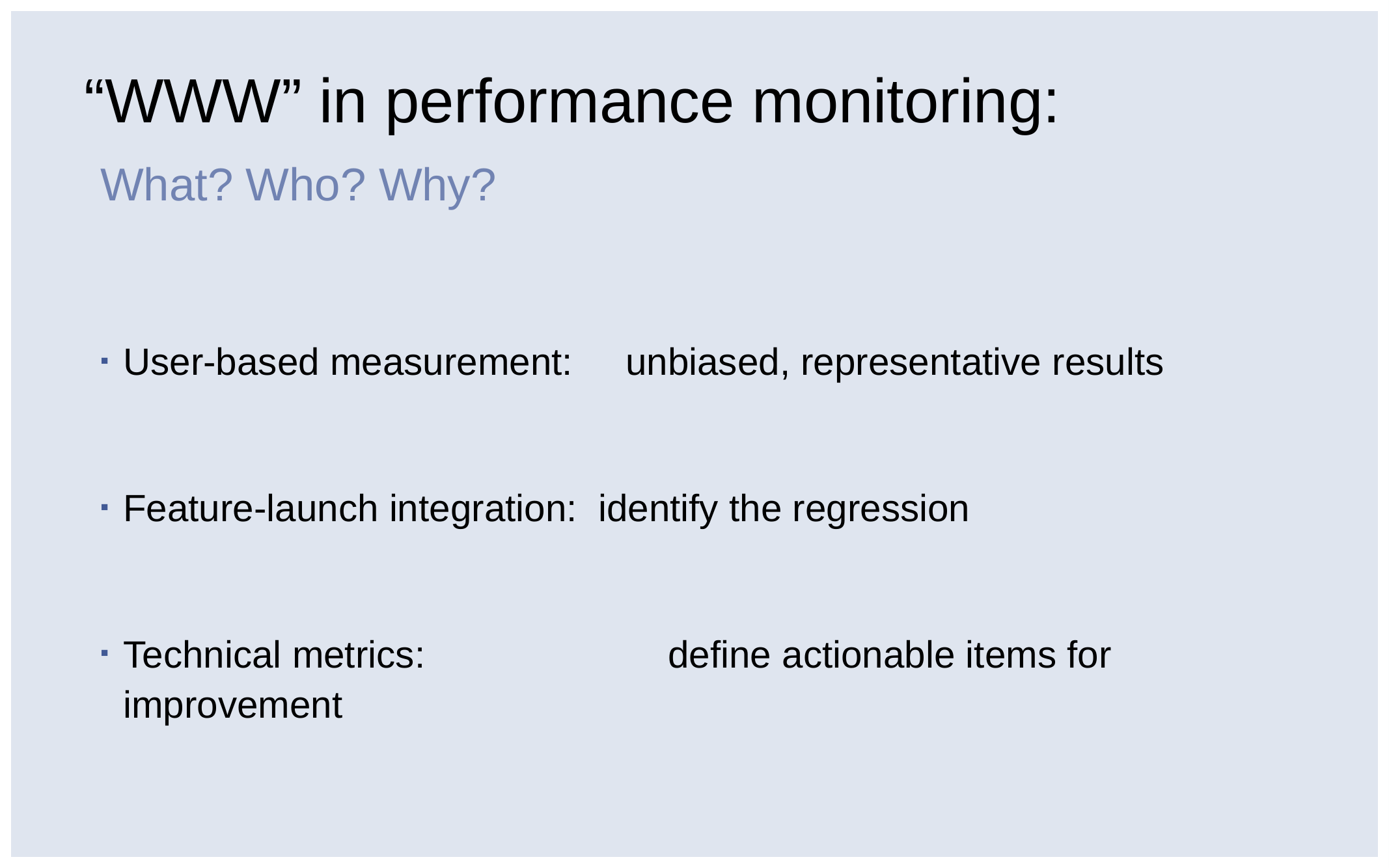

# “WWW” in performance monitoring:
What? Who? Why?

User-based measurement:     unbiased, representative results

Feature-launch integration:  identify the regression

Technical metrics:                       define actionable items for improvement